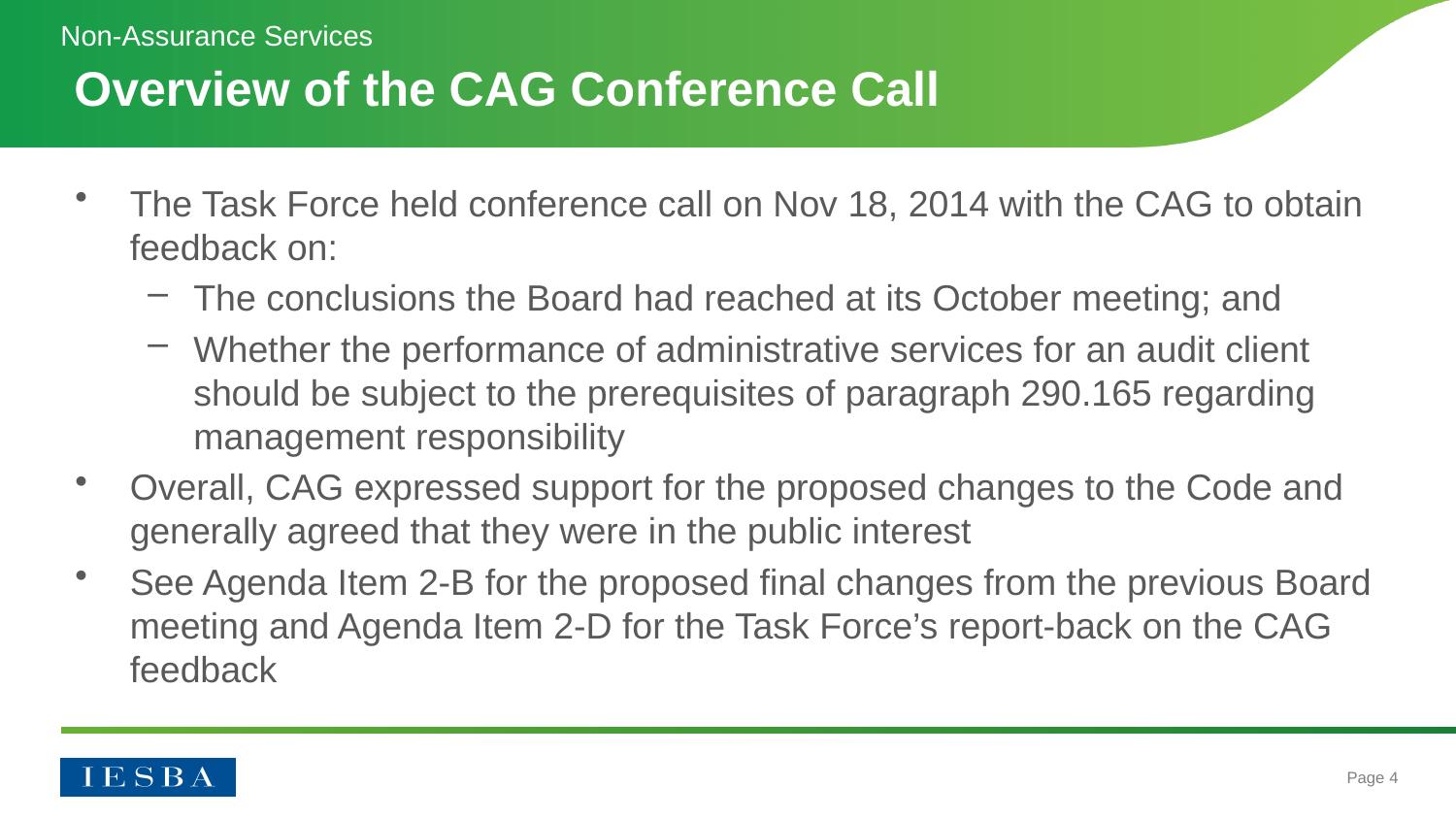

Non-Assurance Services

# Overview of the CAG Conference Call
The Task Force held conference call on Nov 18, 2014 with the CAG to obtain feedback on:
The conclusions the Board had reached at its October meeting; and
Whether the performance of administrative services for an audit client should be subject to the prerequisites of paragraph 290.165 regarding management responsibility
Overall, CAG expressed support for the proposed changes to the Code and generally agreed that they were in the public interest
See Agenda Item 2-B for the proposed final changes from the previous Board meeting and Agenda Item 2-D for the Task Force’s report-back on the CAG feedback